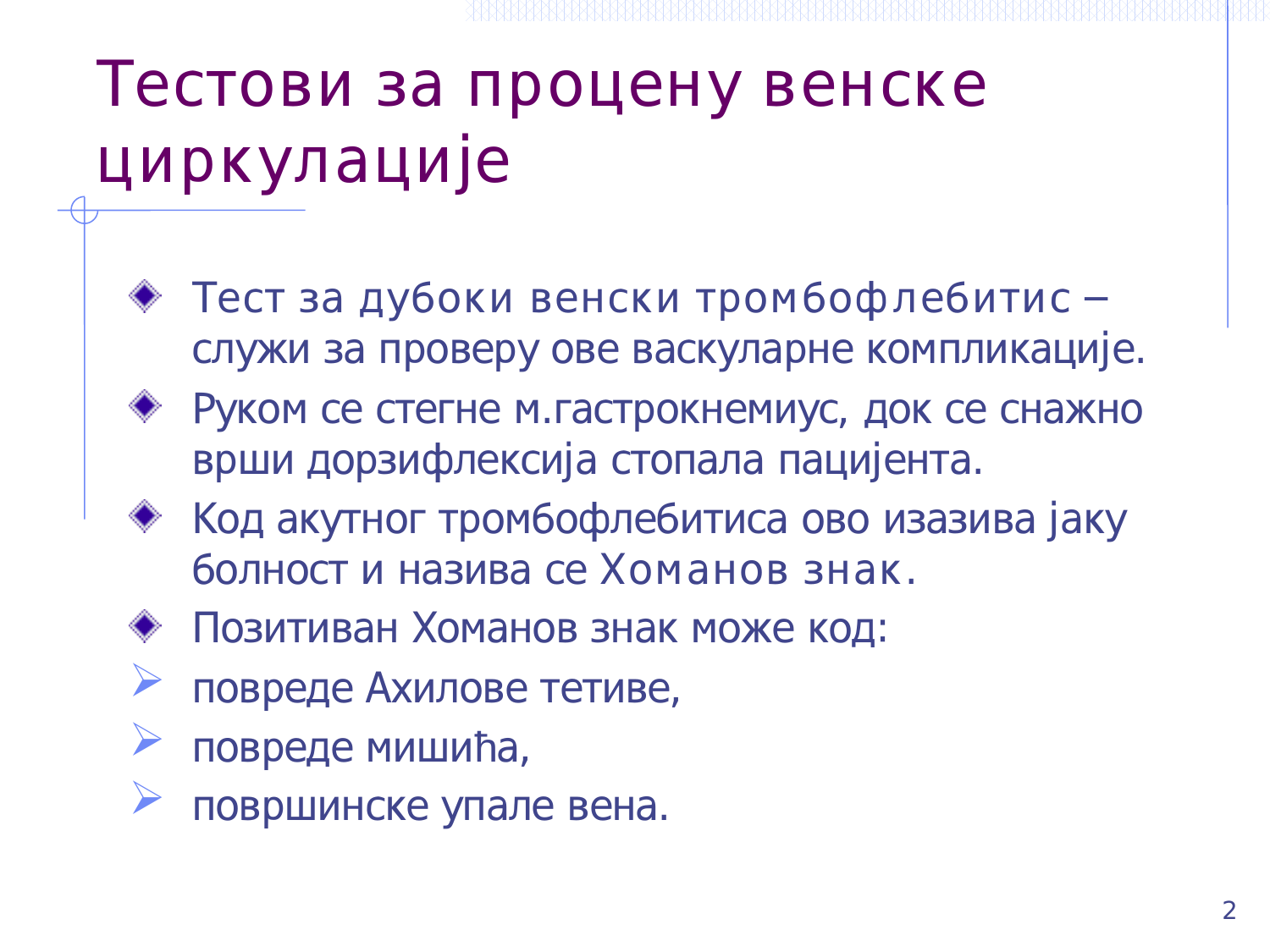

# Тестови за процену венске циркулације
Тест за дубоки венски тромбофлебитис – служи за проверу ове васкуларне компликације.
Руком се стегне м.гастрокнемиус, док се снажно врши дорзифлексија стопала пацијента.
Код акутног тромбофлебитиса ово изазива јаку болност и назива се Хоманов знак.
Позитиван Хоманов знак може код:
повреде Aхилове тетиве,
повреде мишића,
површинске упале вена.
2